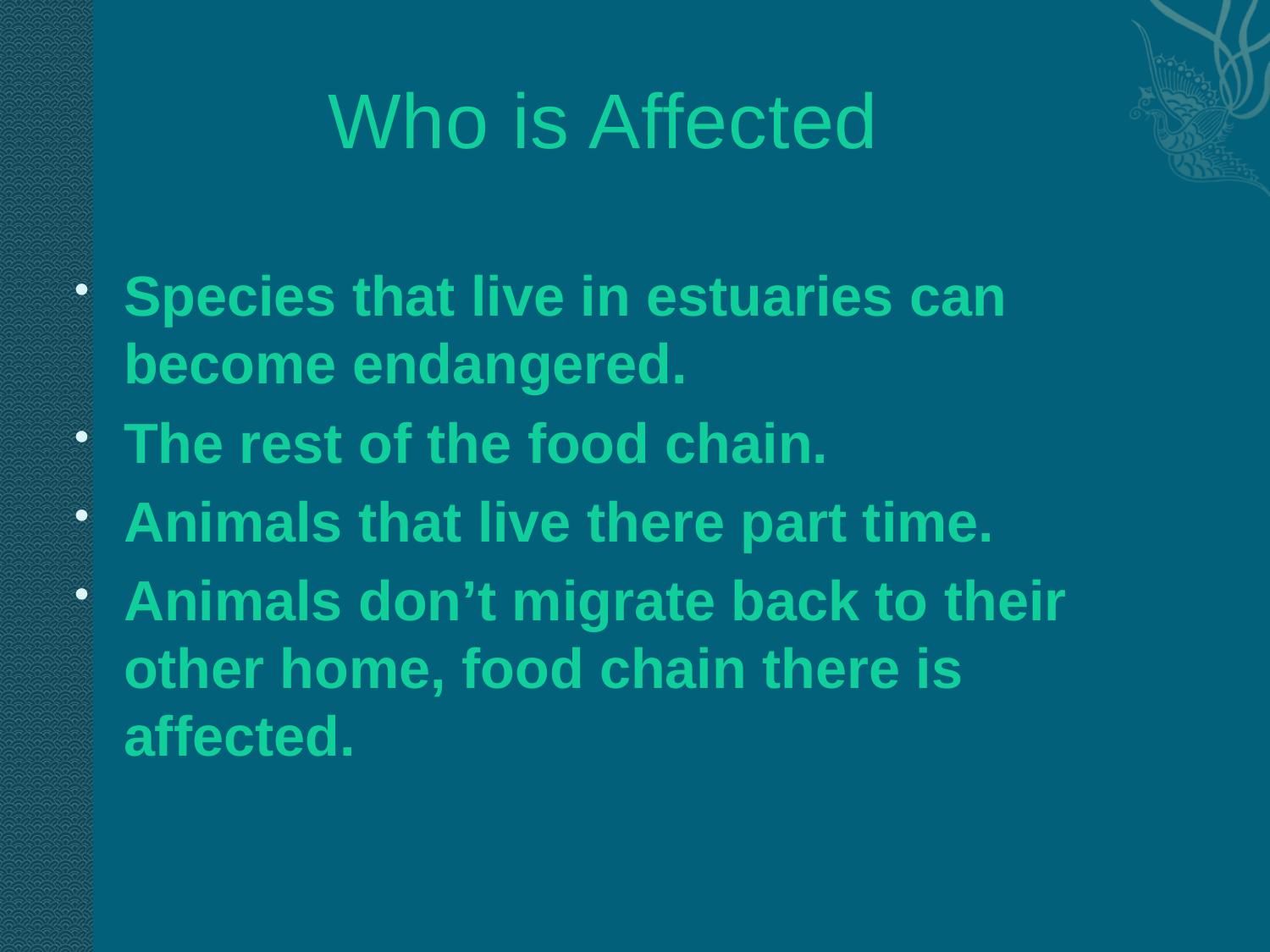

# Who is Affected
Species that live in estuaries can become endangered.
The rest of the food chain.
Animals that live there part time.
Animals don’t migrate back to their other home, food chain there is affected.